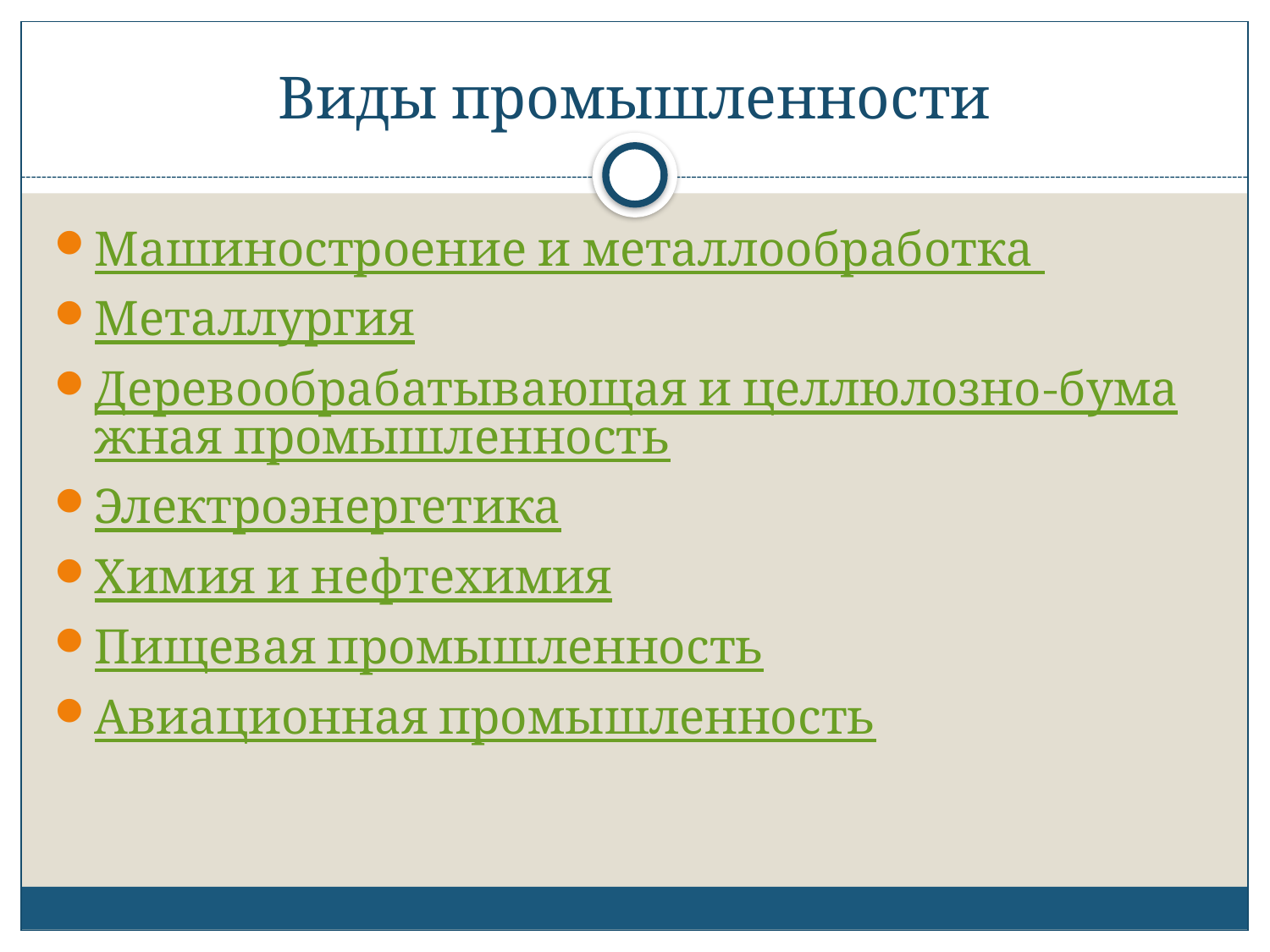

# Виды промышленности
Машиностроение и металлообработка
Металлургия
Деревообрабатывающая и целлюлозно-бумажная промышленность
Электроэнергетика
Химия и нефтехимия
Пищевая промышленность
Авиационная промышленность